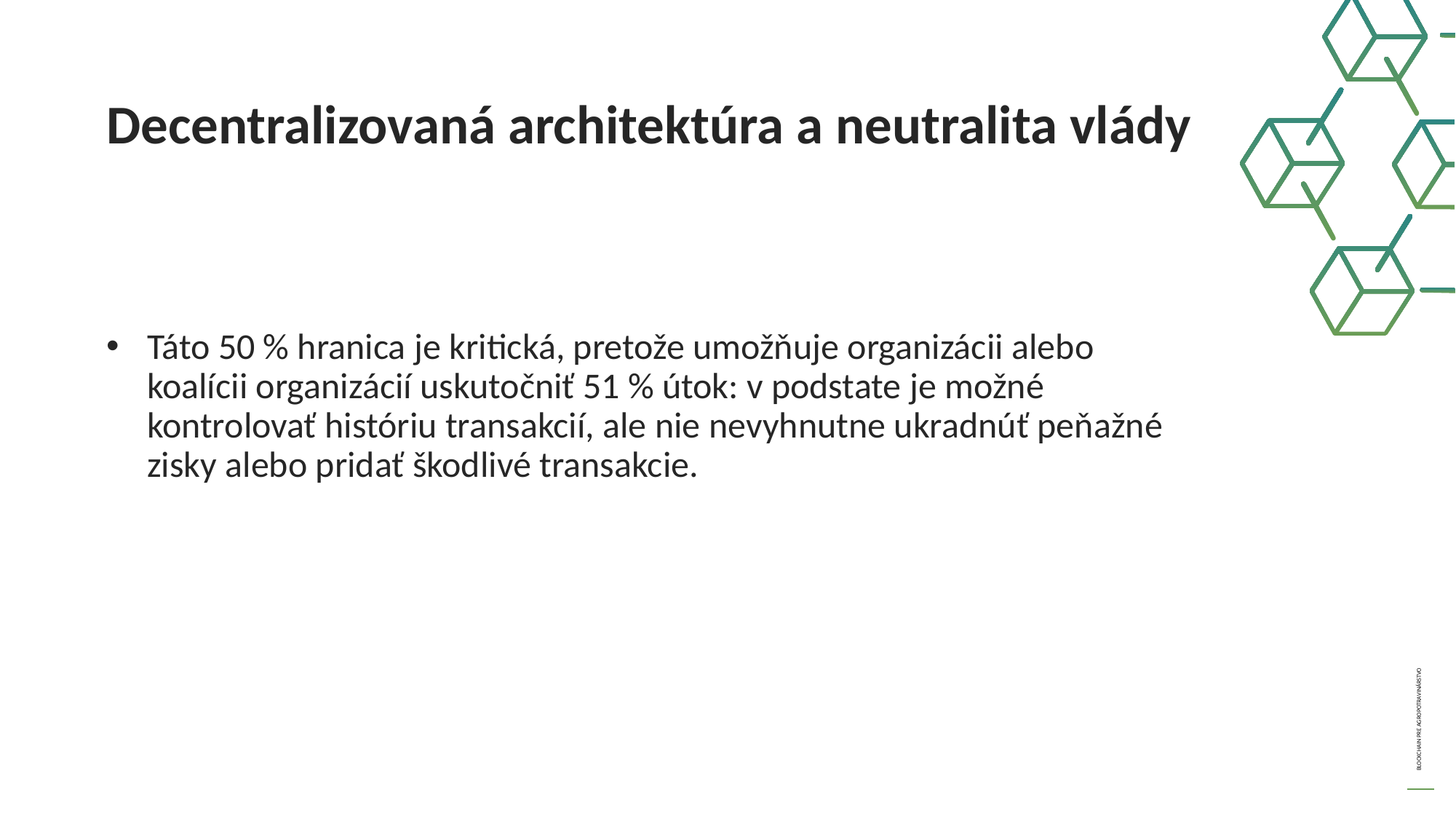

Decentralizovaná architektúra a neutralita vlády
Táto 50 % hranica je kritická, pretože umožňuje organizácii alebo koalícii organizácií uskutočniť 51 % útok: v podstate je možné kontrolovať históriu transakcií, ale nie nevyhnutne ukradnúť peňažné zisky alebo pridať škodlivé transakcie.